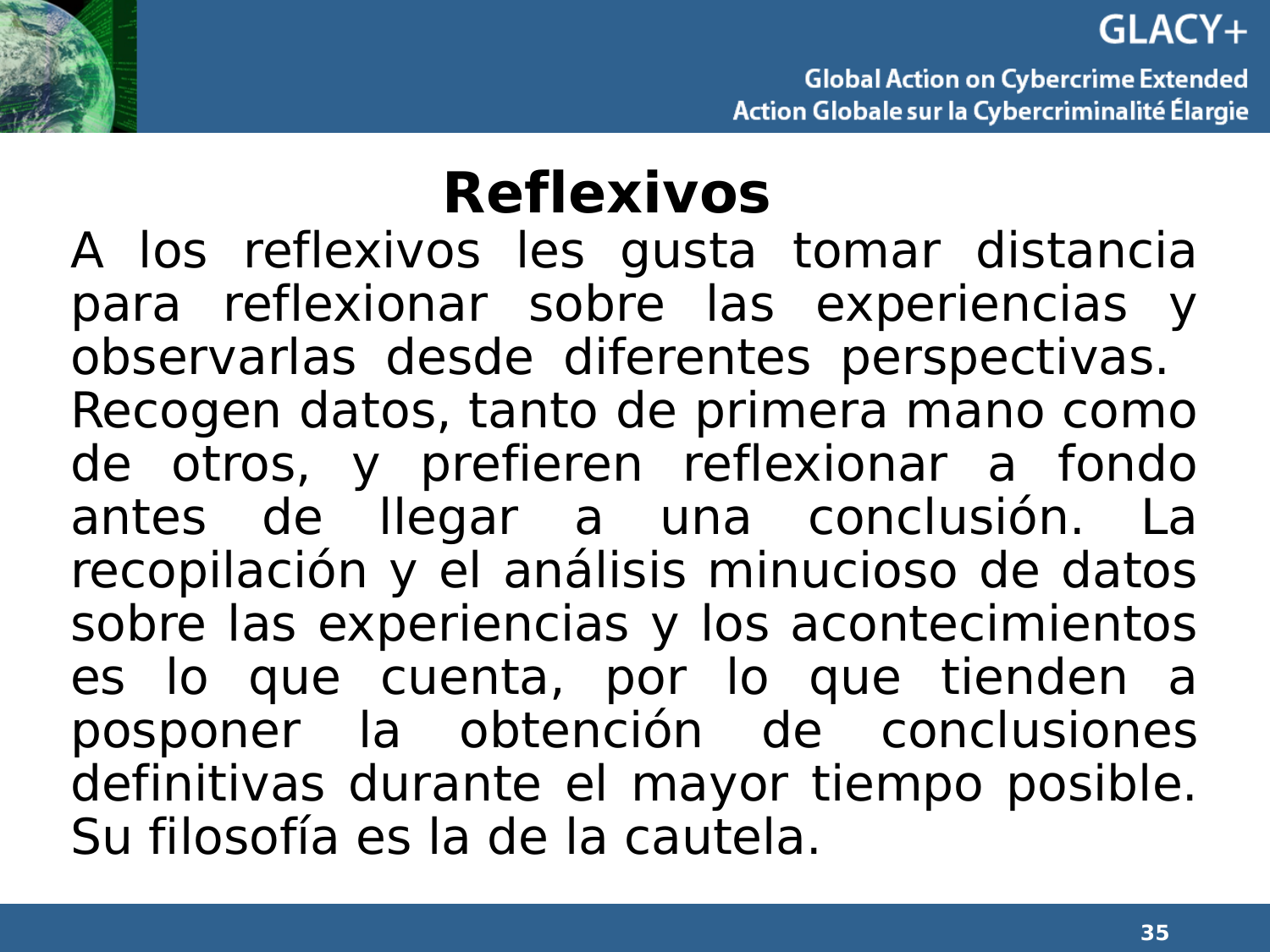

# Reflexivos
A los reflexivos les gusta tomar distancia para reflexionar sobre las experiencias y observarlas desde diferentes perspectivas.  Recogen datos, tanto de primera mano como de otros, y prefieren reflexionar a fondo antes de llegar a una conclusión. La recopilación y el análisis minucioso de datos sobre las experiencias y los acontecimientos es lo que cuenta, por lo que tienden a posponer la obtención de conclusiones definitivas durante el mayor tiempo posible. Su filosofía es la de la cautela.
35